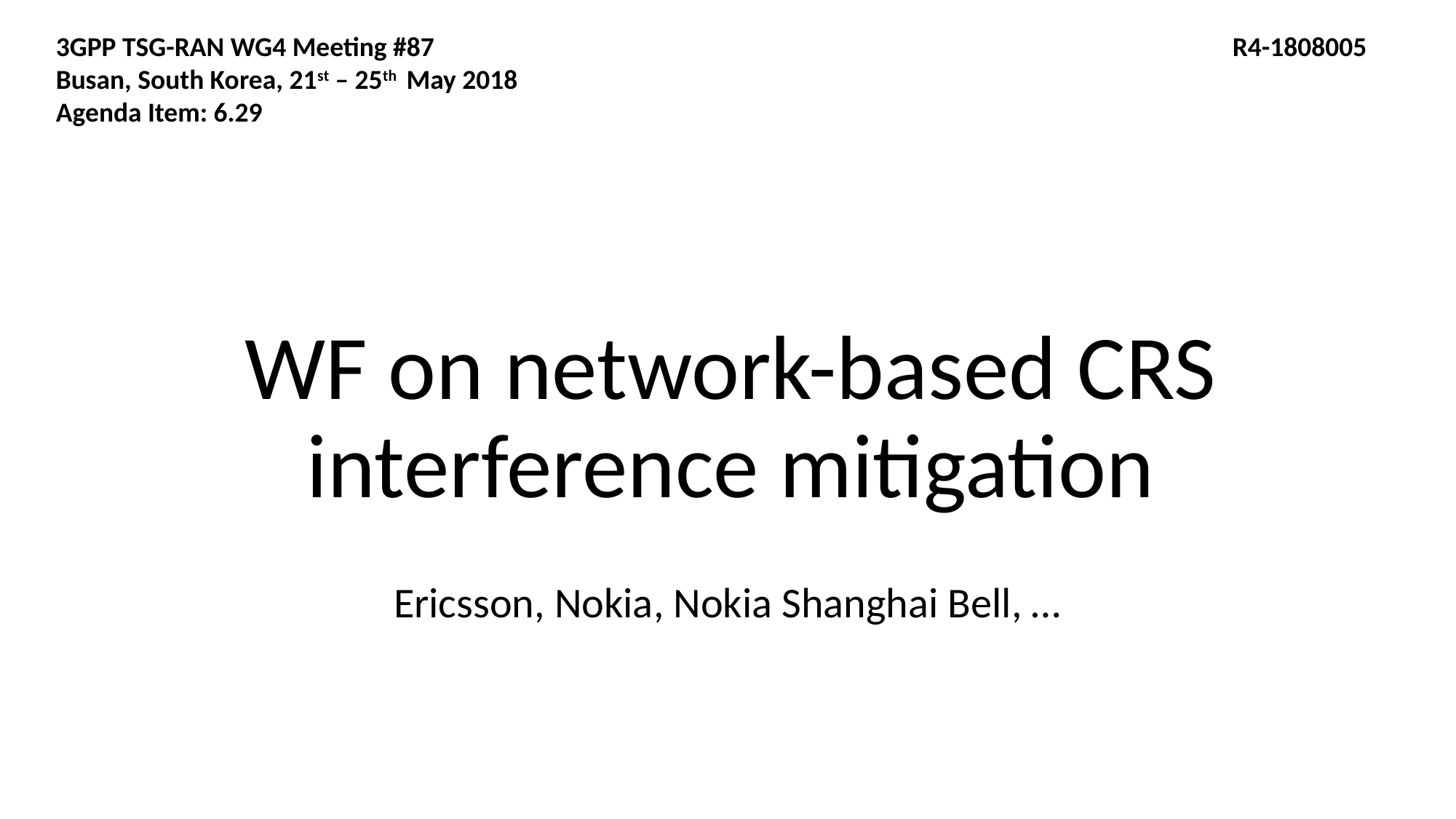

3GPP TSG-RAN WG4 Meeting #87	                                                                                                                        R4-1808005
Busan, South Korea, 21st – 25th  May 2018
Agenda Item: 6.29
# WF on network-based CRS interference mitigation
Ericsson, Nokia, Nokia Shanghai Bell, …